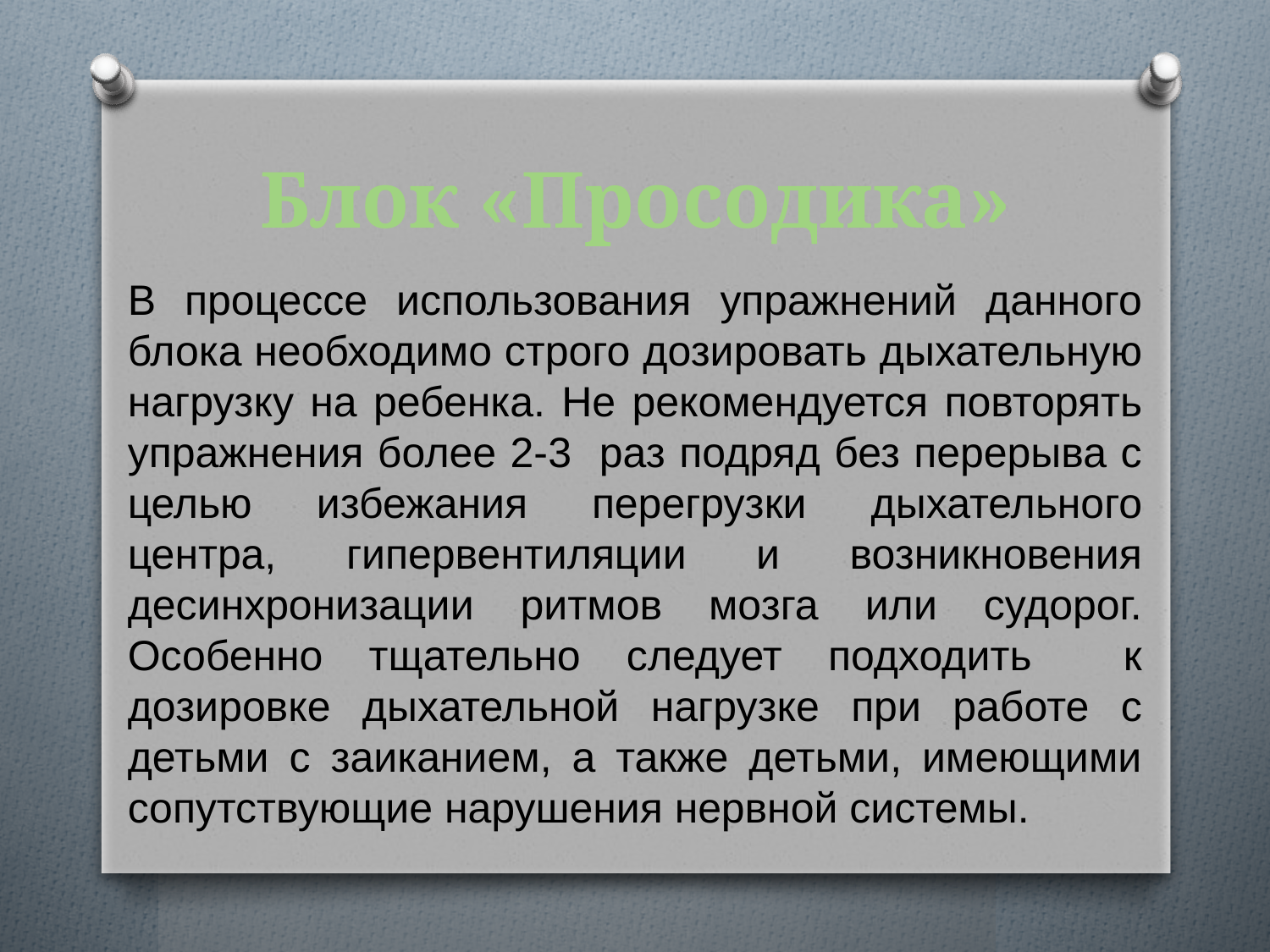

# Блок «Просодика»
В процессе использования упражнений данного блока необходимо строго дозировать дыхательную нагрузку на ребенка. Не рекомендуется повторять упражнения более 2-3  раз подряд без перерыва с целью избежания перегрузки дыхательного центра, гипервентиляции и возникновения десинхронизации ритмов мозга или судорог. Особенно тщательно следует подходить  к дозировке дыхательной нагрузке при работе с детьми с заиканием, а также детьми, имеющими сопутствующие нарушения нервной системы.